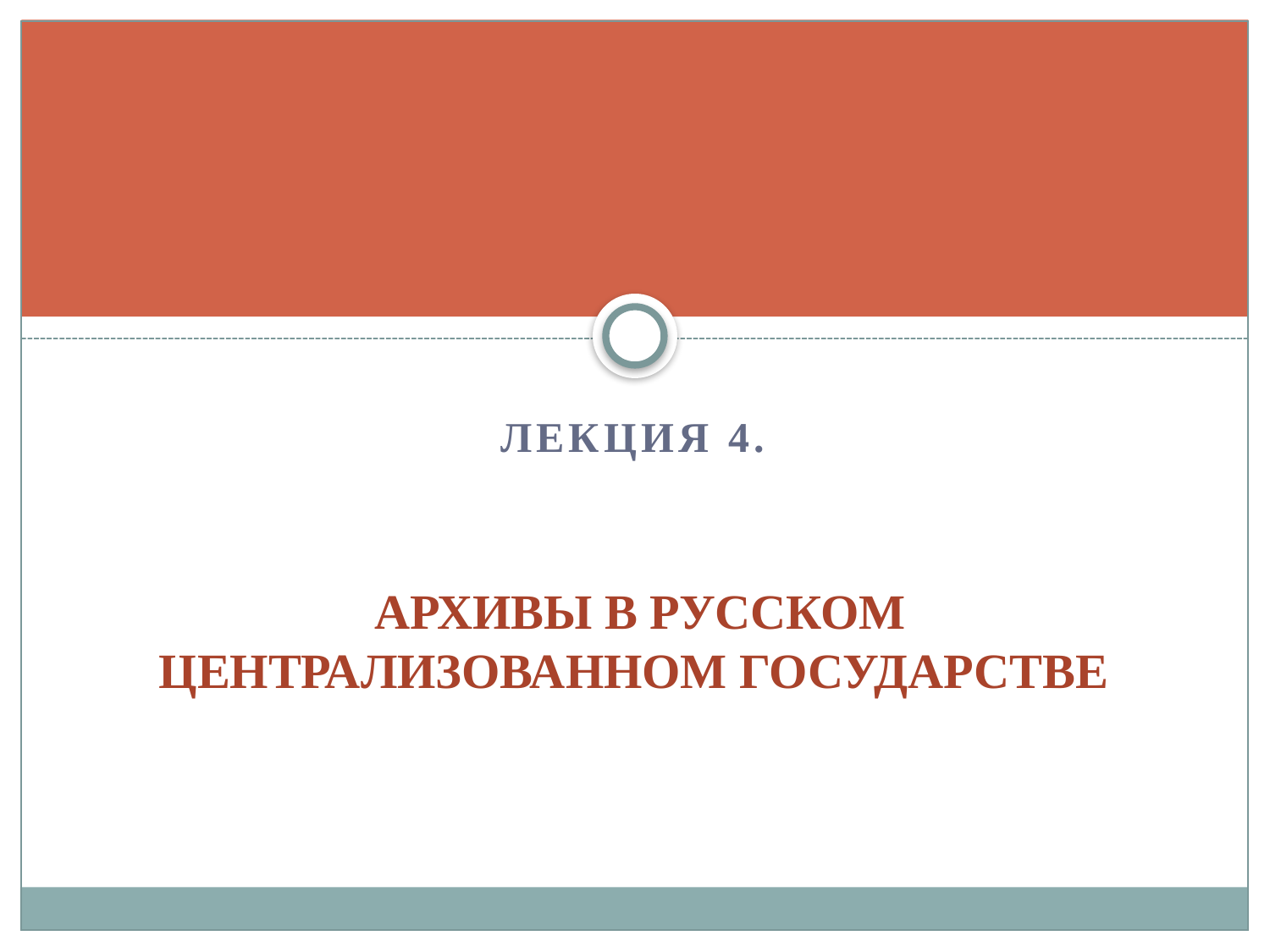

Лекция 4.
# АРХИВЫ В РУССКОМ ЦЕНТРАЛИЗОВАННОМ ГОСУДАРСТВЕ